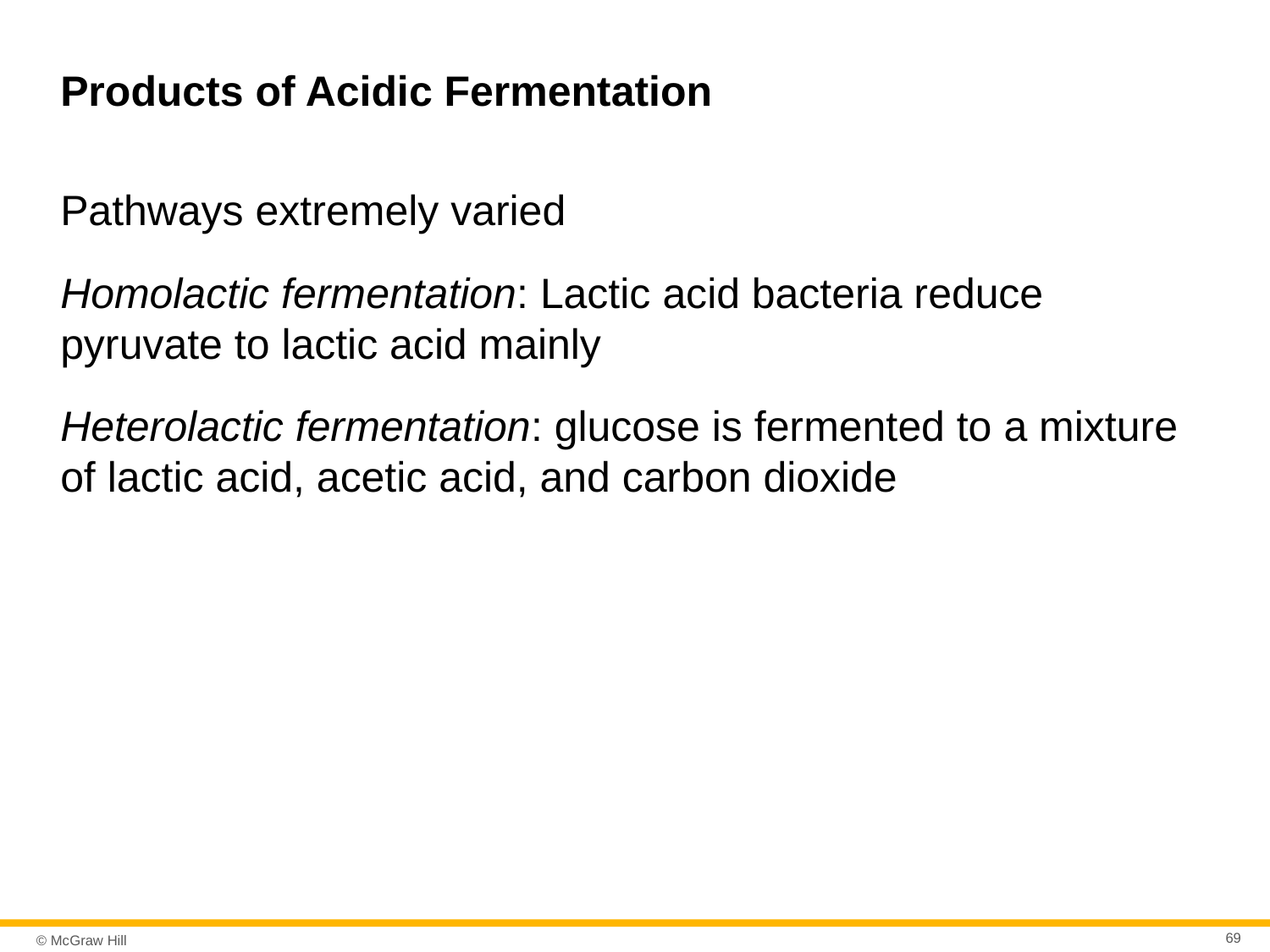

# Products of Acidic Fermentation
Pathways extremely varied
Homolactic fermentation: Lactic acid bacteria reduce pyruvate to lactic acid mainly
Heterolactic fermentation: glucose is fermented to a mixture of lactic acid, acetic acid, and carbon dioxide